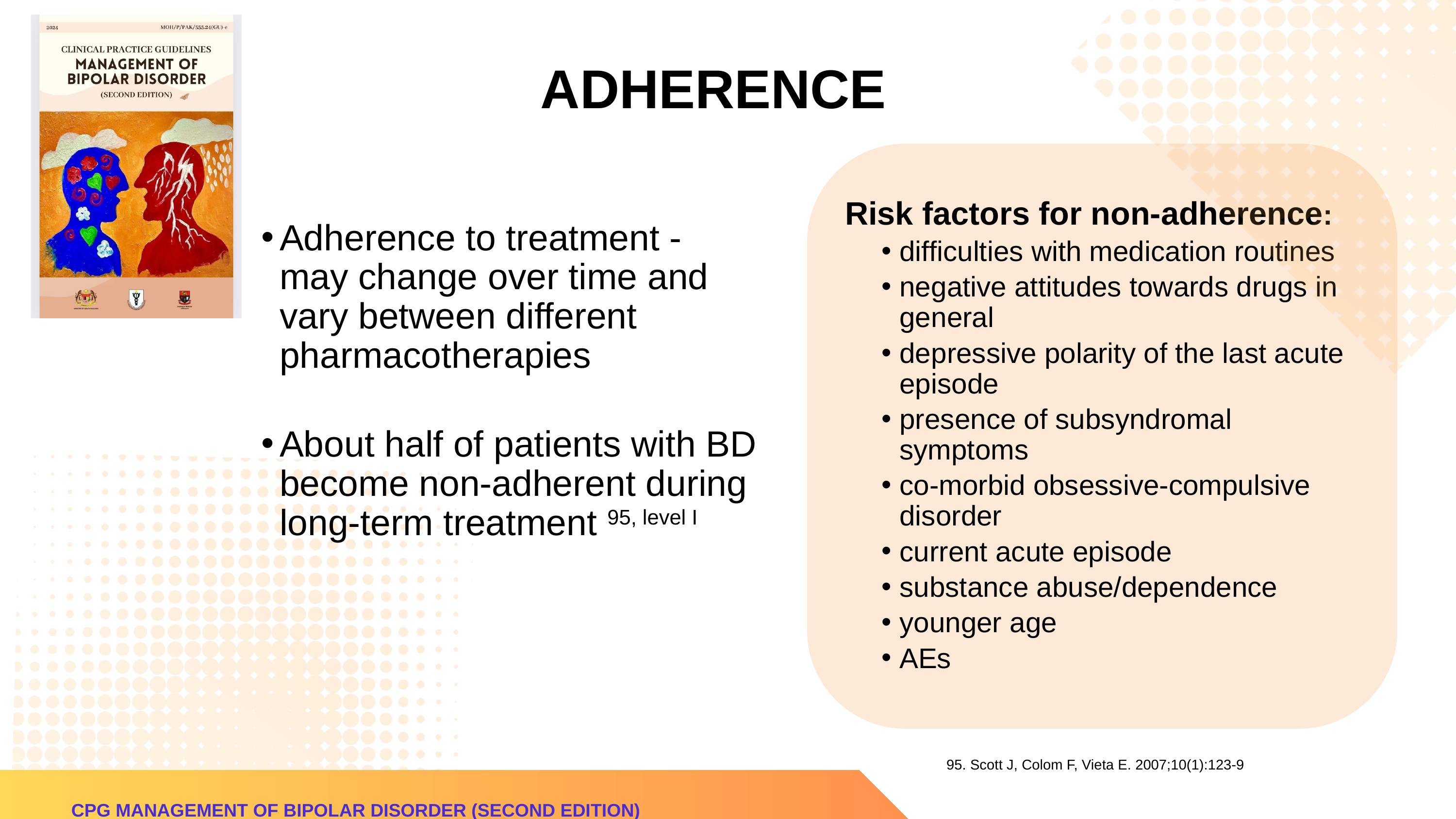

ADHERENCE

Risk factors for non-adherence:
difficulties with medication routines
negative attitudes towards drugs in general
depressive polarity of the last acute episode
presence of subsyndromal symptoms
co-morbid obsessive-compulsive disorder
current acute episode
substance abuse/dependence
younger age
AEs
Adherence to treatment - may change over time and vary between different pharmacotherapies

About half of patients with BD become non-adherent during long-term treatment 95, level I

95. Scott J, Colom F, Vieta E. 2007;10(1):123-9

CPG MANAGEMENT OF BIPOLAR DISORDER (SECOND EDITION)